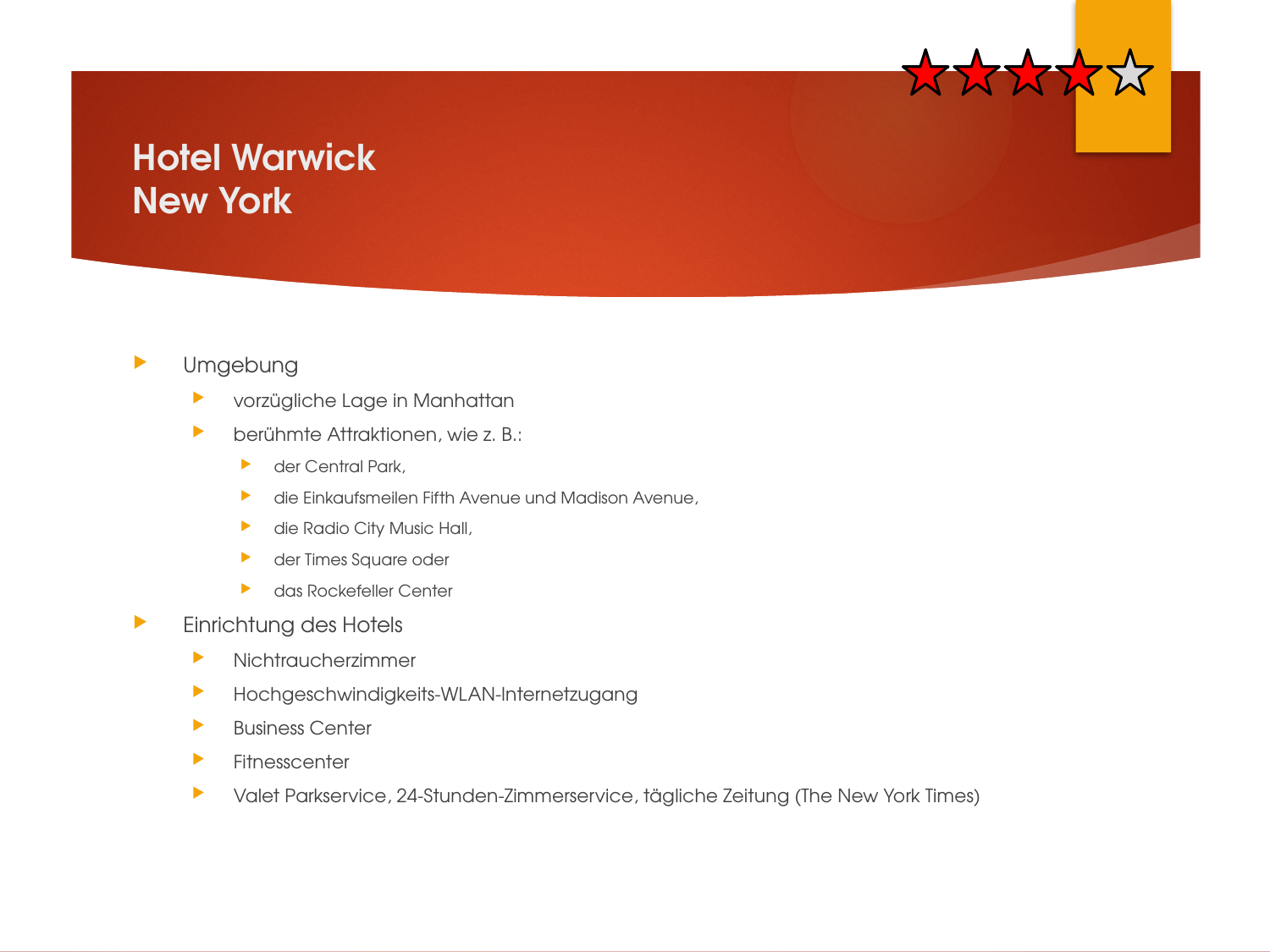

# Hotel Warwick New York
Umgebung
vorzügliche Lage in Manhattan
berühmte Attraktionen, wie z. B.:
der Central Park,
die Einkaufsmeilen Fifth Avenue und Madison Avenue,
die Radio City Music Hall,
der Times Square oder
das Rockefeller Center
Einrichtung des Hotels
Nichtraucherzimmer
Hochgeschwindigkeits-WLAN-Internetzugang
Business Center
Fitnesscenter
Valet Parkservice, 24-Stunden-Zimmerservice, tägliche Zeitung (The New York Times)